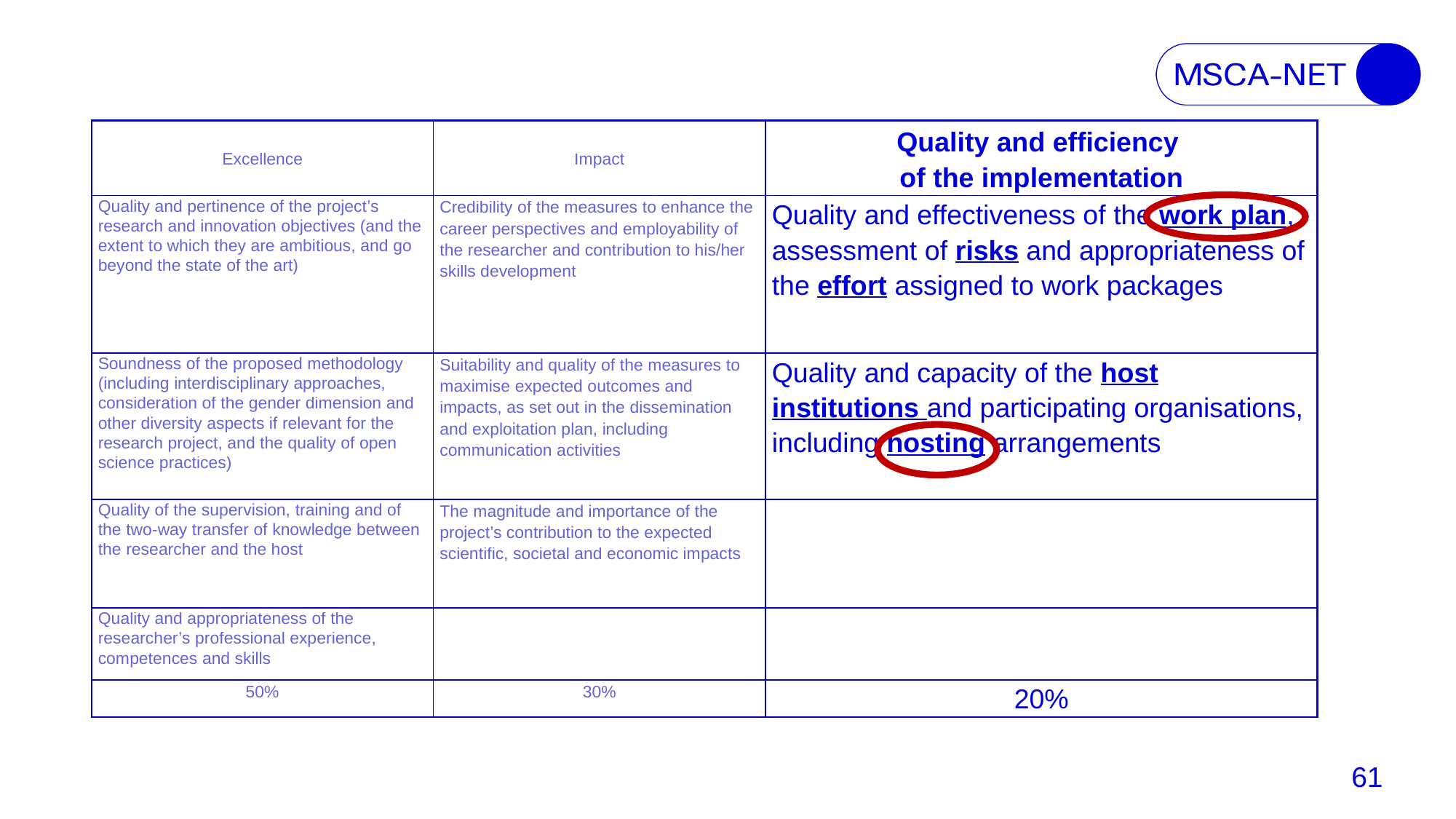

| Excellence | Impact | Quality and efficiency of the implementation |
| --- | --- | --- |
| Quality and pertinence of the project’s research and innovation objectives (and the extent to which they are ambitious, and go beyond the state of the art) | Credibility of the measures to enhance the career perspectives and employability of the researcher and contribution to his/her skills development | Quality and effectiveness of the work plan, assessment of risks and appropriateness of the effort assigned to work packages |
| Soundness of the proposed methodology (including interdisciplinary approaches, consideration of the gender dimension and other diversity aspects if relevant for the research project, and the quality of open science practices) | Suitability and quality of the measures to maximise expected outcomes and impacts, as set out in the dissemination and exploitation plan, including communication activities | Quality and capacity of the host institutions and participating organisations, including hosting arrangements |
| Quality of the supervision, training and of the two-way transfer of knowledge between the researcher and the host | The magnitude and importance of the project’s contribution to the expected scientific, societal and economic impacts |  |
| Quality and appropriateness of the researcher’s professional experience, competences and skills |  |  |
| 50% | 30% | 20% |

61